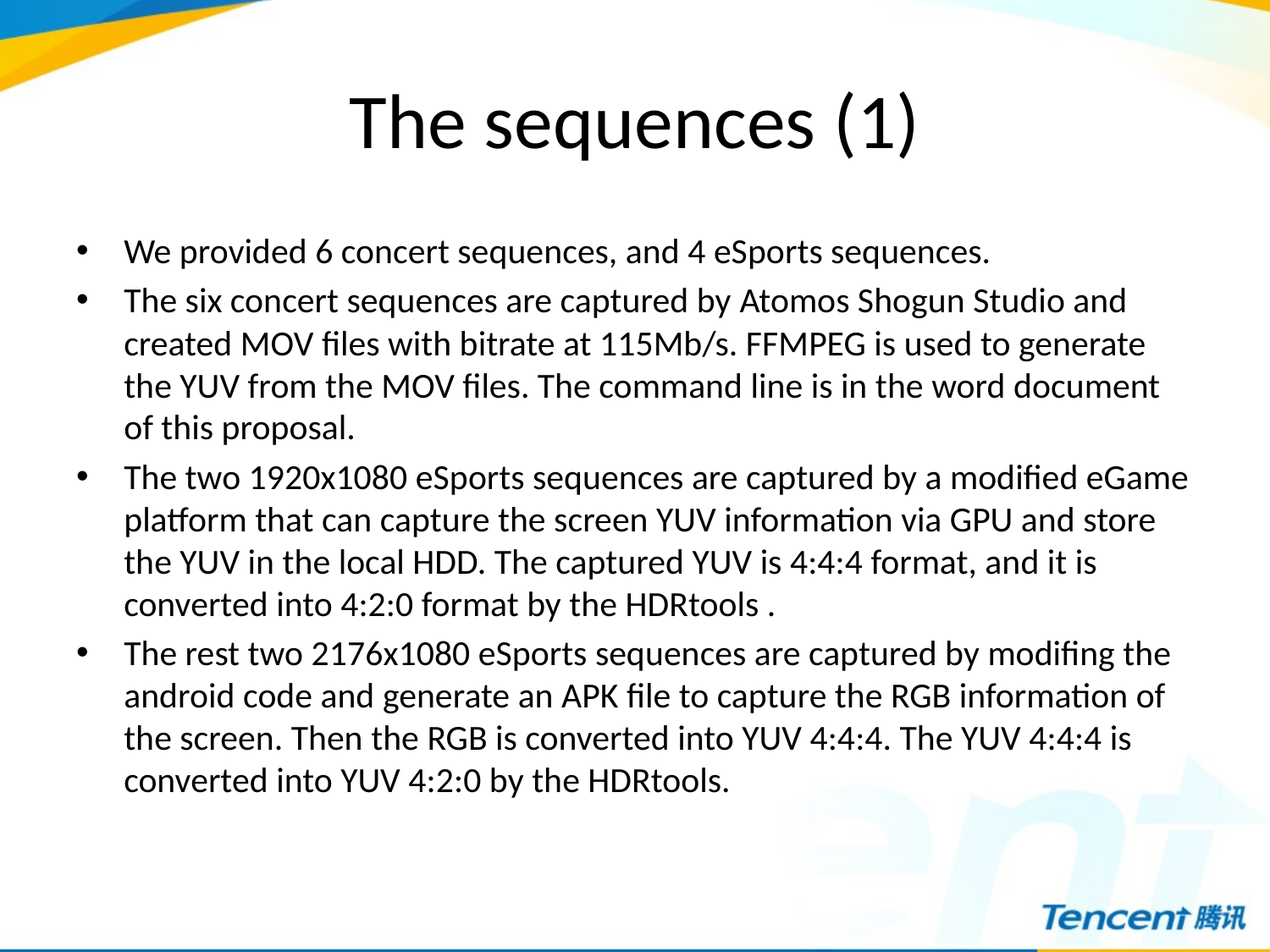

# The sequences (1)
We provided 6 concert sequences, and 4 eSports sequences.
The six concert sequences are captured by Atomos Shogun Studio and created MOV files with bitrate at 115Mb/s. FFMPEG is used to generate the YUV from the MOV files. The command line is in the word document of this proposal.
The two 1920x1080 eSports sequences are captured by a modified eGame platform that can capture the screen YUV information via GPU and store the YUV in the local HDD. The captured YUV is 4:4:4 format, and it is converted into 4:2:0 format by the HDRtools .
The rest two 2176x1080 eSports sequences are captured by modifing the android code and generate an APK file to capture the RGB information of the screen. Then the RGB is converted into YUV 4:4:4. The YUV 4:4:4 is converted into YUV 4:2:0 by the HDRtools.